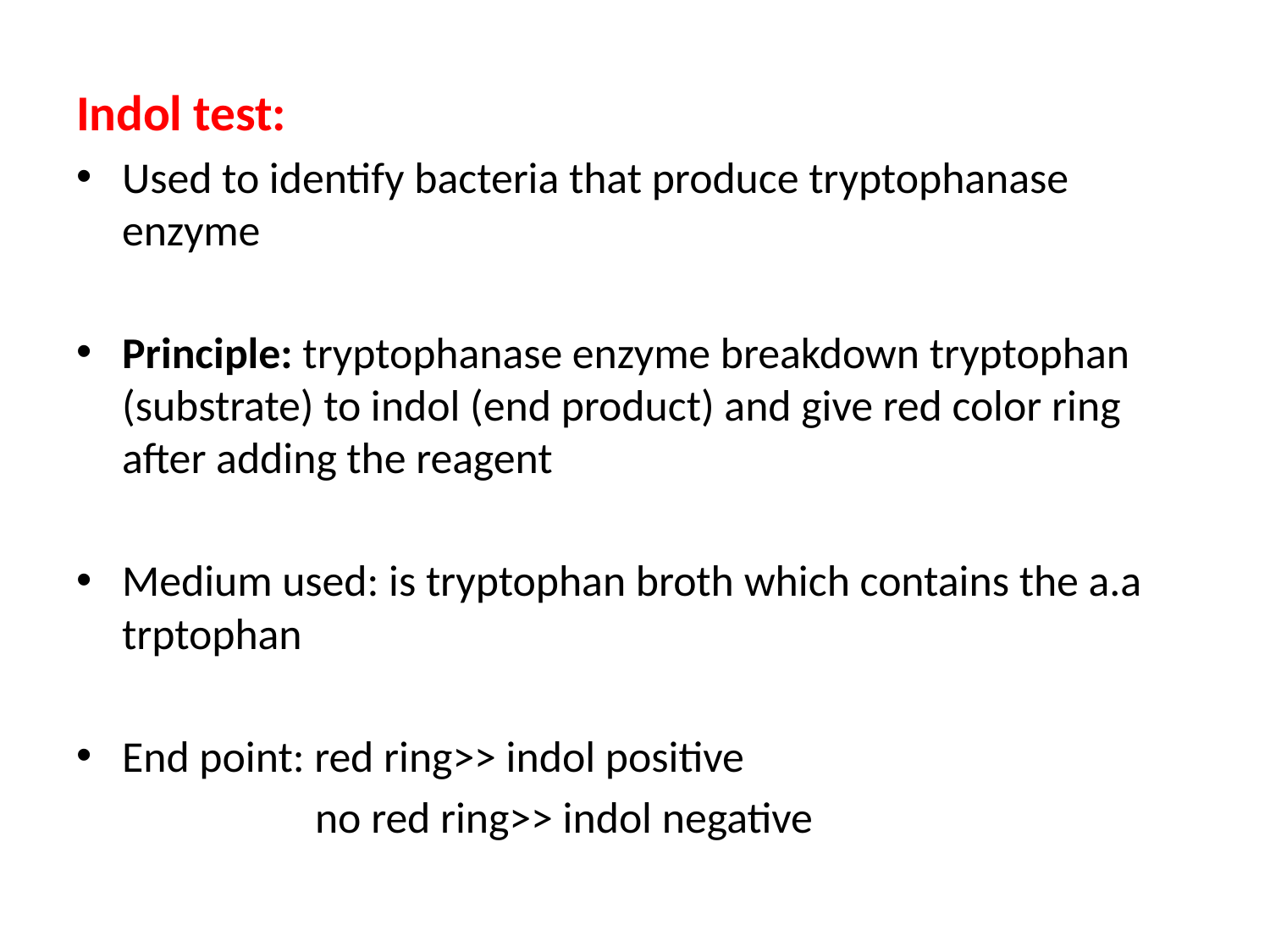

#
Indol test:
Used to identify bacteria that produce tryptophanase enzyme

Principle: tryptophanase enzyme breakdown tryptophan (substrate) to indol (end product) and give red color ring after adding the reagent

Medium used: is tryptophan broth which contains the a.a trptophan

End point: red ring>> indol positive
                        no red ring>> indol negative